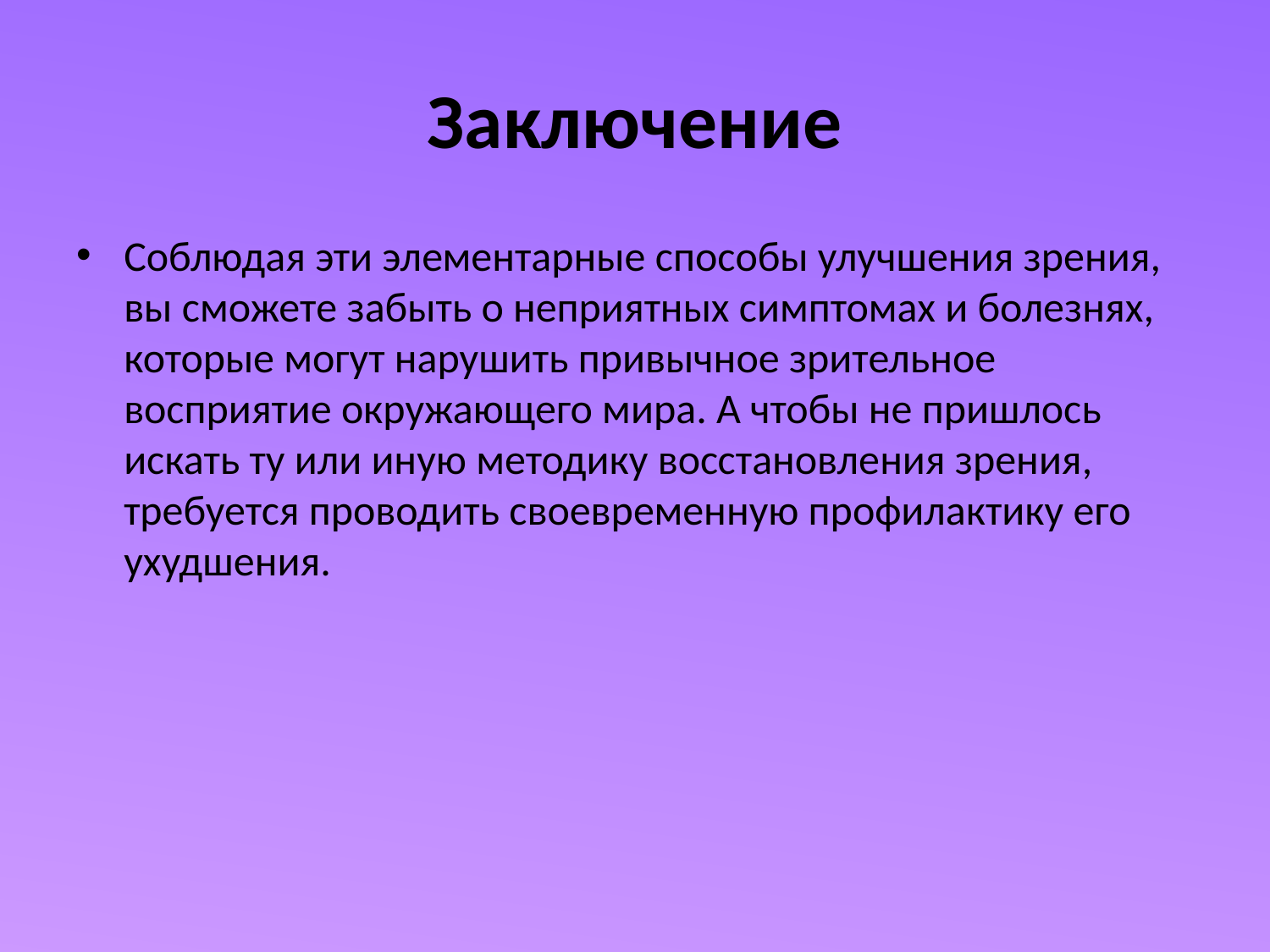

# Заключение
Соблюдая эти элементарные способы улучшения зрения, вы сможете забыть о неприятных симптомах и болезнях, которые могут нарушить привычное зрительное восприятие окружающего мира. А чтобы не пришлось искать ту или иную методику восстановления зрения, требуется проводить своевременную профилактику его ухудшения.